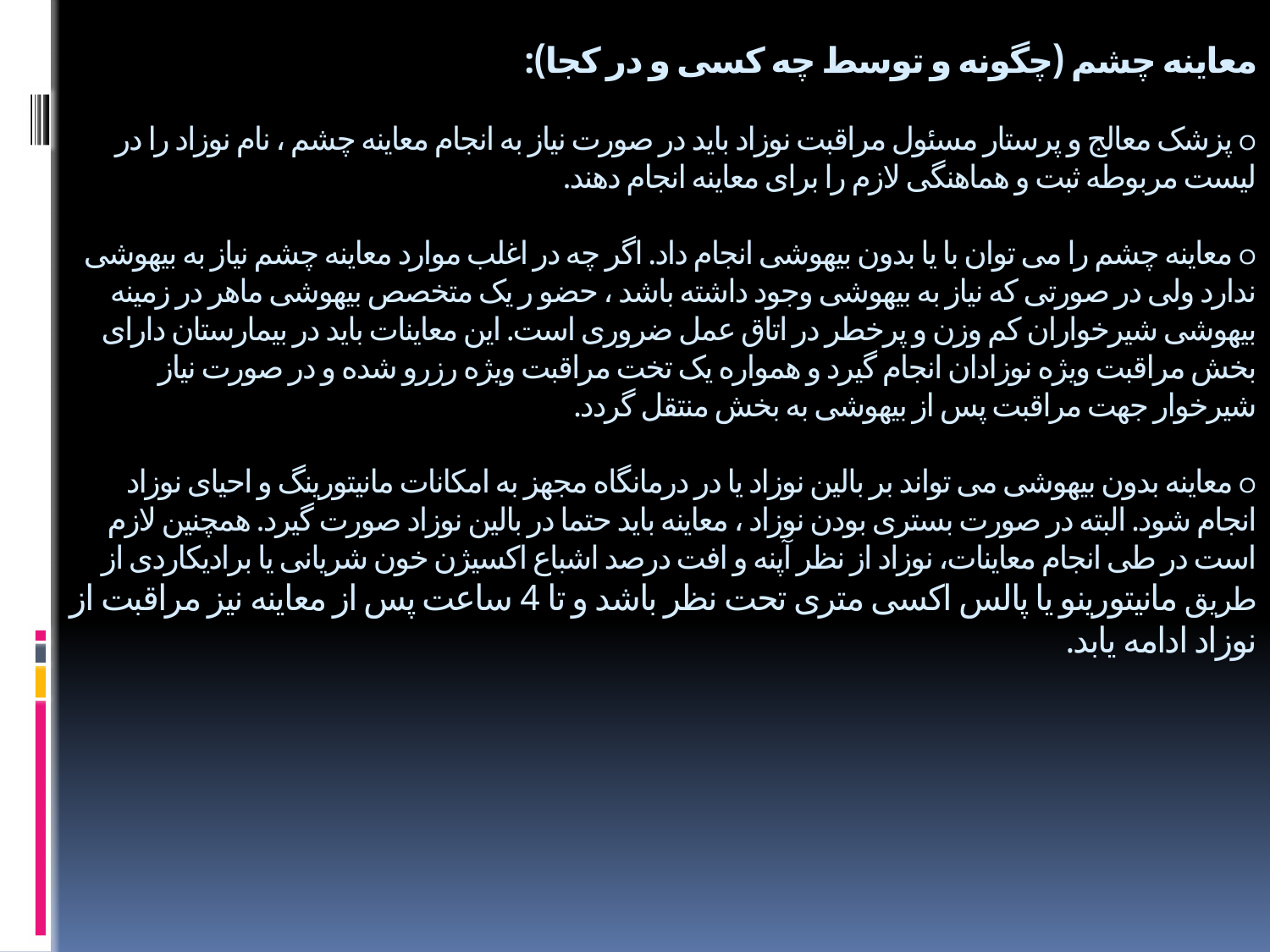

# معاینه چشم (چگونه و توسط چه کسی و در کجا): o پزشک معالج و پرستار مسئول مراقبت نوزاد باید در صورت نیاز به انجام معاینه چشم ، نام نوزاد را در لیست مربوطه ثبت و هماهنگی لازم را برای معاینه انجام دهند. o معاینه چشم را می توان با یا بدون بیهوشی انجام داد. اگر چه در اغلب موارد معاینه چشم نیاز به بیهوشی ندارد ولی در صورتی که نیاز به بیهوشی وجود داشته باشد ، حضو ر یک متخصص بیهوشی ماهر در زمینه بیهوشی شیرخواران کم وزن و پرخطر در اتاق عمل ضروری است. این معاینات باید در بیمارستان دارای بخش مراقبت ویژه نوزادان انجام گیرد و همواره یک تخت مراقبت ویژه رزرو شده و در صورت نیاز شیرخوار جهت مراقبت پس از بیهوشی به بخش منتقل گردد. o معاینه بدون بیهوشی می تواند بر بالین نوزاد یا در درمانگاه مجهز به امکانات مانیتورینگ و احیای نوزاد انجام شود. البته در صورت بستری بودن نوزاد ، معاینه باید حتما در بالین نوزاد صورت گیرد. همچنین لازم است در طی انجام معاینات، نوزاد از نظر آپنه و افت درصد اشباع اکسیژن خون شریانی یا برادیکاردی از طریق مانیتورینو یا پالس اکسی متری تحت نظر باشد و تا 4 ساعت پس از معاینه نیز مراقبت از نوزاد ادامه یابد.